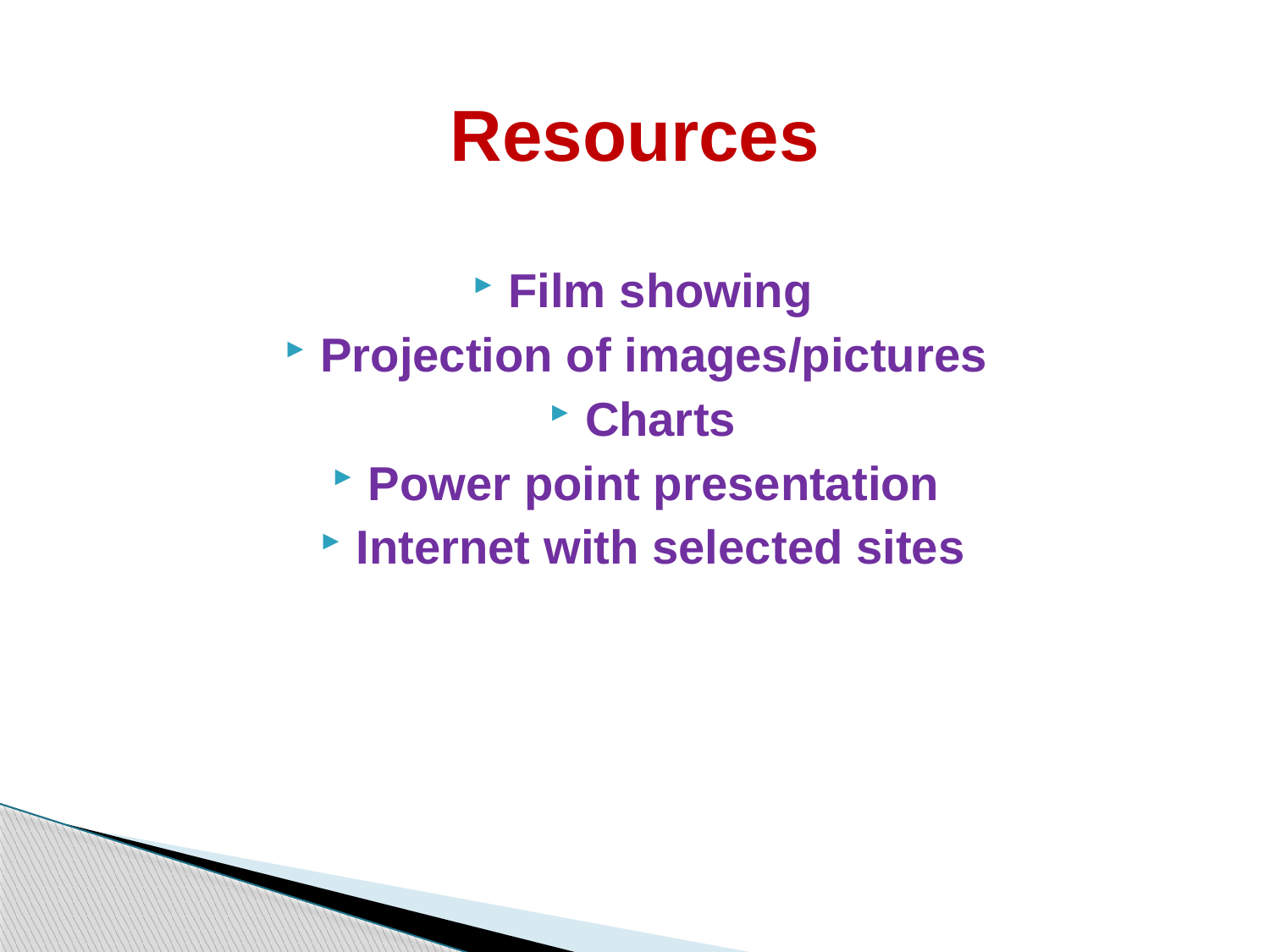

# Resources
Film showing
Projection of images/pictures
Charts
Power point presentation
Internet with selected sites